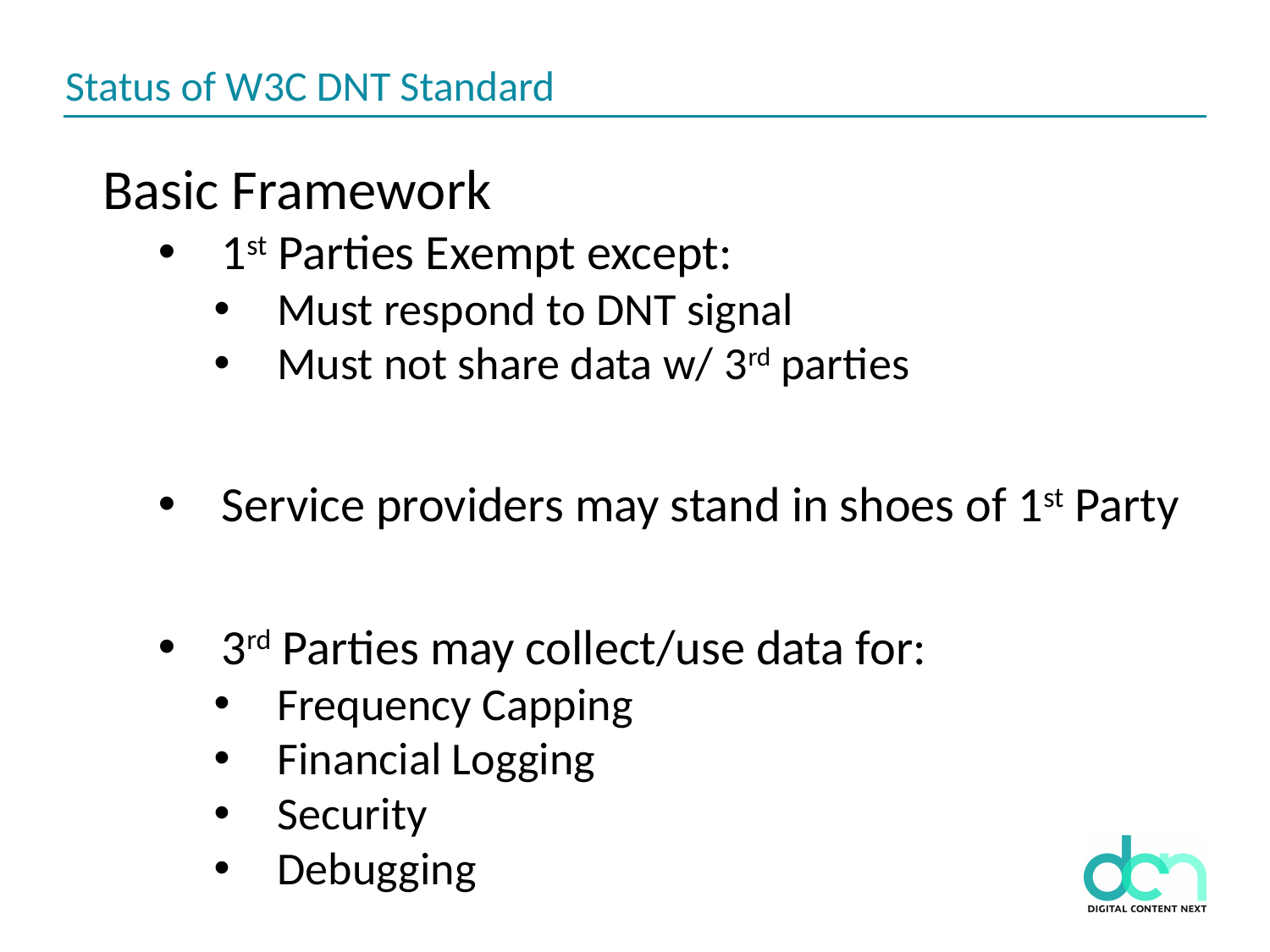

Status of W3C DNT Standard
Basic Framework
1st Parties Exempt except:
Must respond to DNT signal
Must not share data w/ 3rd parties

Service providers may stand in shoes of 1st Party

3rd Parties may collect/use data for:
Frequency Capping
Financial Logging
Security
Debugging